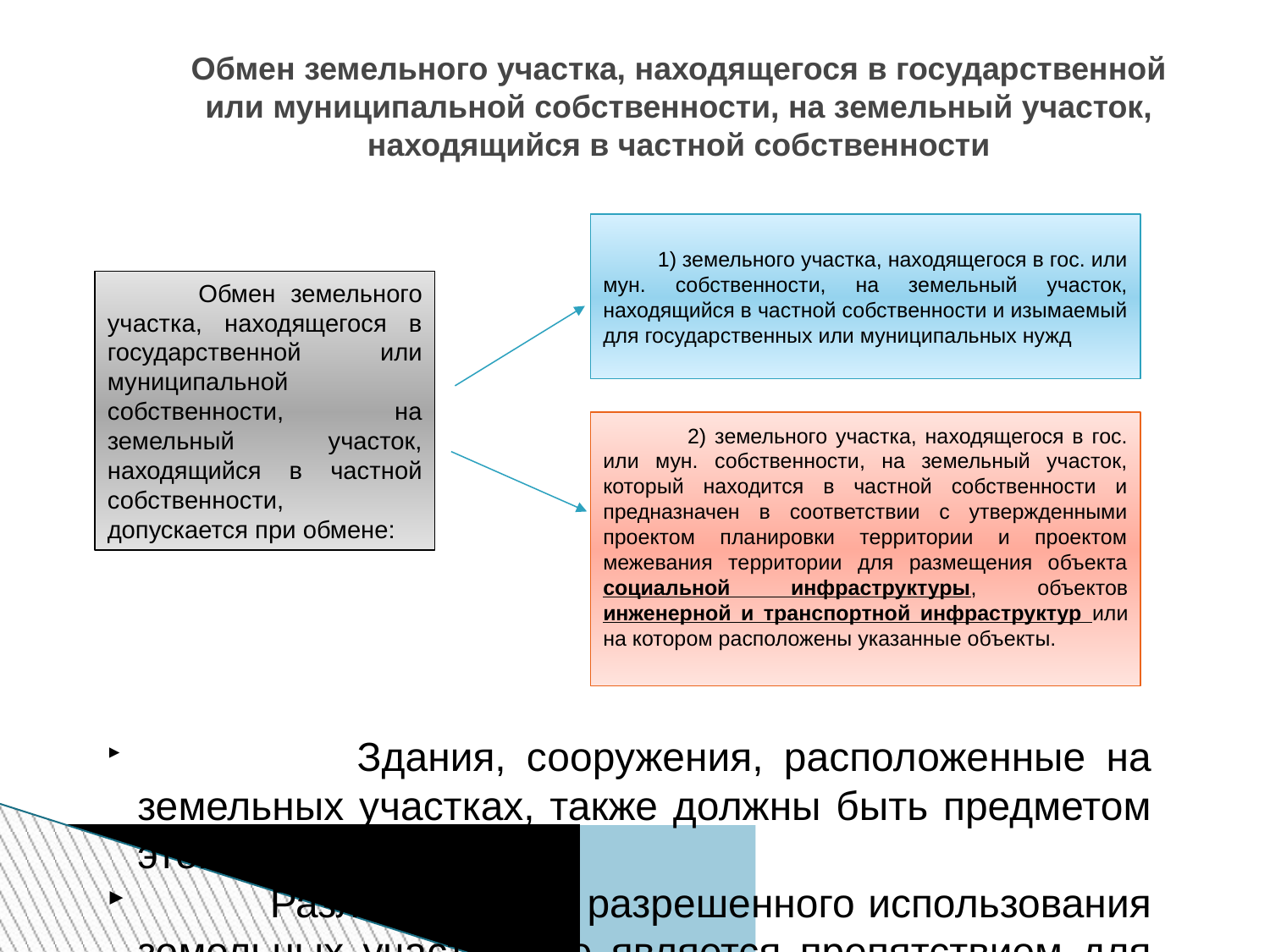

Обмен земельного участка, находящегося в государственной или муниципальной собственности, на земельный участок, находящийся в частной собственности

           1) земельного участка, находящегося в гос. или мун. собственности, на земельный участок, находящийся в частной собственности и изымаемый для государственных или муниципальных нужд

      Обмен земельного участка, находящегося в государственной или муниципальной собственности, на земельный участок, находящийся в частной собственности, допускается при обмене:

          2) земельного участка, находящегося в гос. или мун. собственности, на земельный участок, который находится в частной собственности и предназначен в соответствии с утвержденными проектом планировки территории и проектом межевания территории для размещения объекта социальной инфраструктуры, объектов инженерной и транспортной инфраструктур или на котором расположены указанные объекты.

            Здания, сооружения, расположенные на земельных участках, также должны быть предметом этого договора мены.
          Различие видов разрешенного использования земельных участков не является препятствием для заключения договора мены.
          Земельные участки и расположенные на них объекты недвижимого имущества подлежат обязательной оценке.
          Цена обмениваемых земельных участков, в том числе с расположенными на них объектами недвижимого имущества
должна быть равнозначной.
          С согласия собственника земельного участка по договору мены ему может быть передан в собственность земельный участок ниже выкупной цены изымаемого земельного участка, указанная разница возмещается в течение трех месяцев (в случае изъятия).